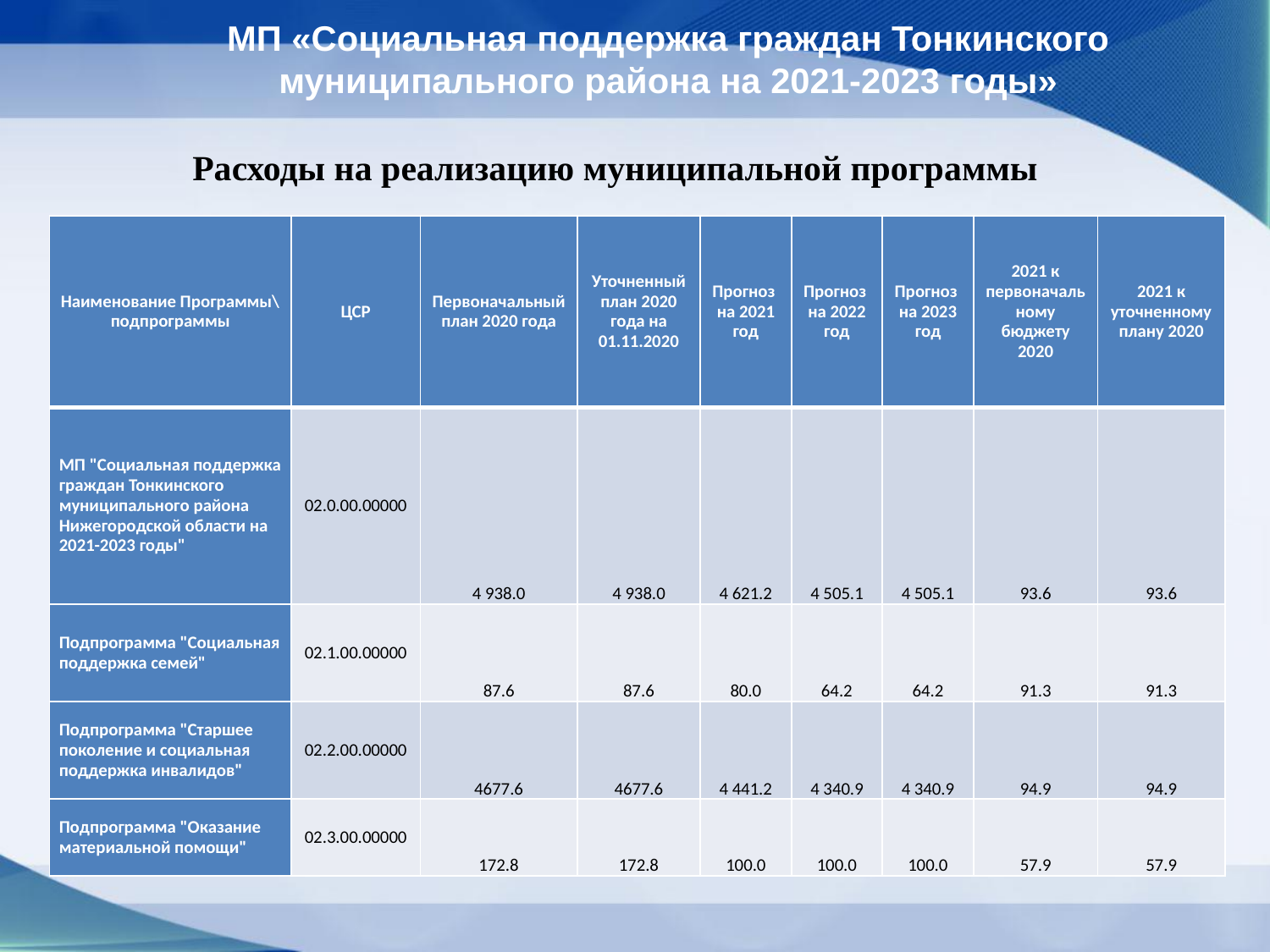

МП «Социальная поддержка граждан Тонкинского муниципального района на 2021-2023 годы»
Расходы на реализацию муниципальной программы

| Наименование Программы\ подпрограммы | ЦСР | Первоначальный план 2020 года | Уточненный план 2020 года на 01.11.2020 | Прогноз на 2021 год | Прогноз на 2022 год | Прогноз на 2023 год | 2021 к первоначальному бюджету 2020 | 2021 к уточненному плану 2020 |
| --- | --- | --- | --- | --- | --- | --- | --- | --- |
| МП "Социальная поддержка граждан Тонкинского муниципального района Нижегородской области на 2021-2023 годы" | 02.0.00.00000 | 4 938.0 | 4 938.0 | 4 621.2 | 4 505.1 | 4 505.1 | 93.6 | 93.6 |
| Подпрограмма "Социальная поддержка семей" | 02.1.00.00000 | 87.6 | 87.6 | 80.0 | 64.2 | 64.2 | 91.3 | 91.3 |
| Подпрограмма "Старшее поколение и социальная поддержка инвалидов" | 02.2.00.00000 | 4677.6 | 4677.6 | 4 441.2 | 4 340.9 | 4 340.9 | 94.9 | 94.9 |
| Подпрограмма "Оказание материальной помощи" | 02.3.00.00000 | 172.8 | 172.8 | 100.0 | 100.0 | 100.0 | 57.9 | 57.9 |